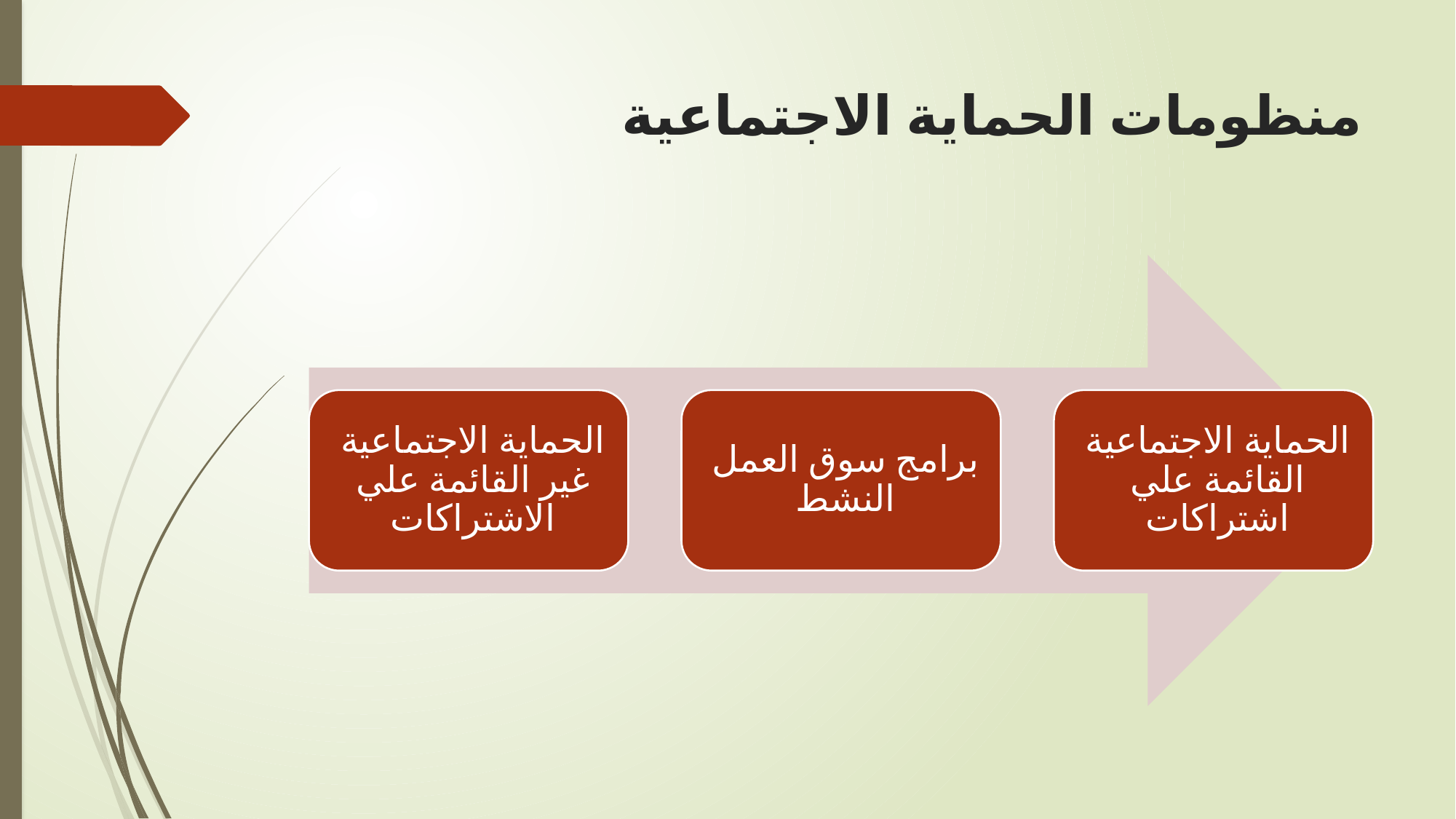

# منظومات الحماية الاجتماعية
الحماية الاجتماعية غير القائمة علي الاشتراكات
برامج سوق العمل النشط
الحماية الاجتماعية القائمة علي اشتراكات